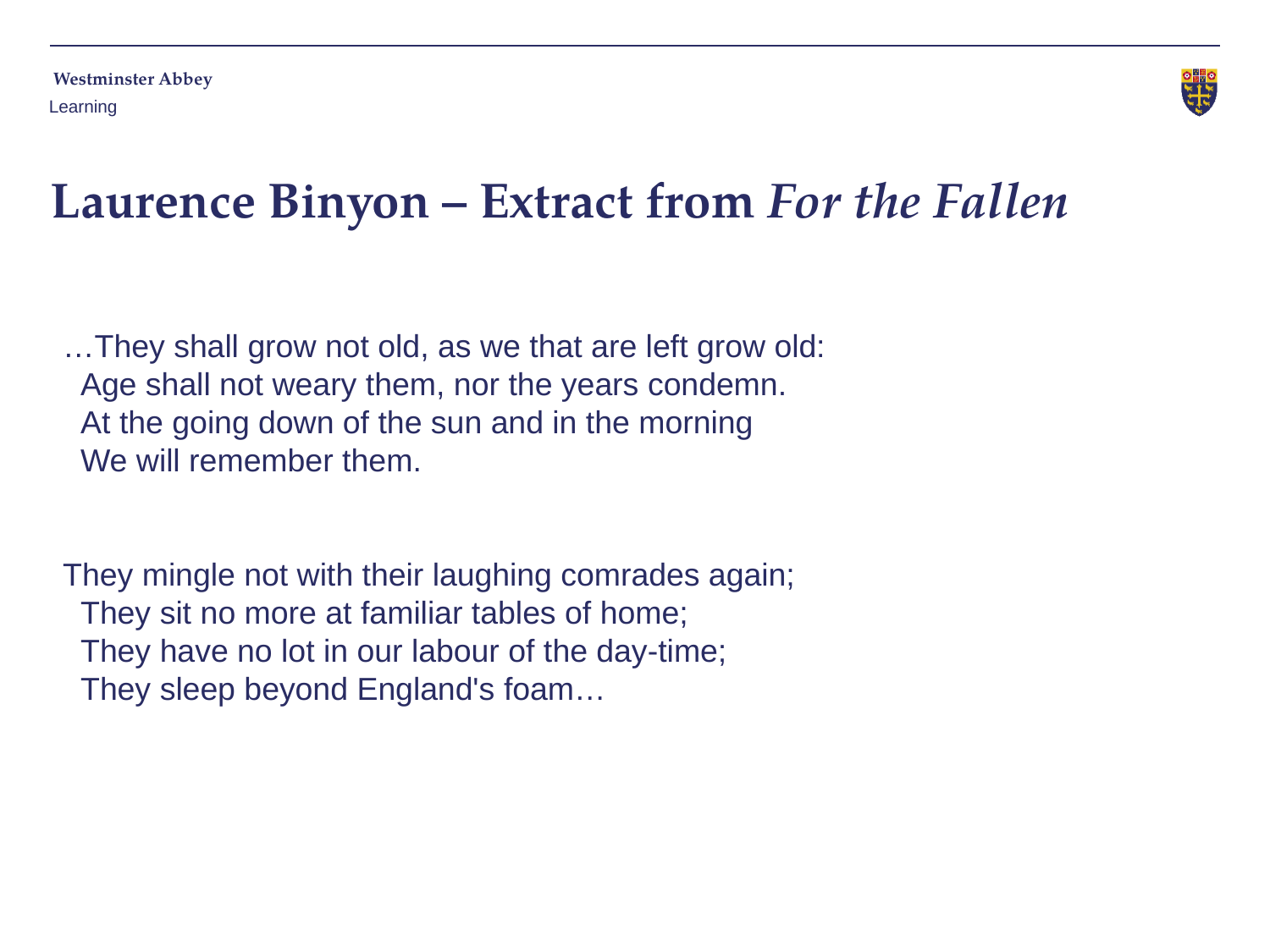

Learning
# Laurence Binyon – Extract from For the Fallen

…They shall grow not old, as we that are left grow old:  
  Age shall not weary them, nor the years condemn. 
  At the going down of the sun and in the morning 
  We will remember them.

They mingle not with their laughing comrades again;  
  They sit no more at familiar tables of home; 
  They have no lot in our labour of the day-time; 
  They sleep beyond England's foam…